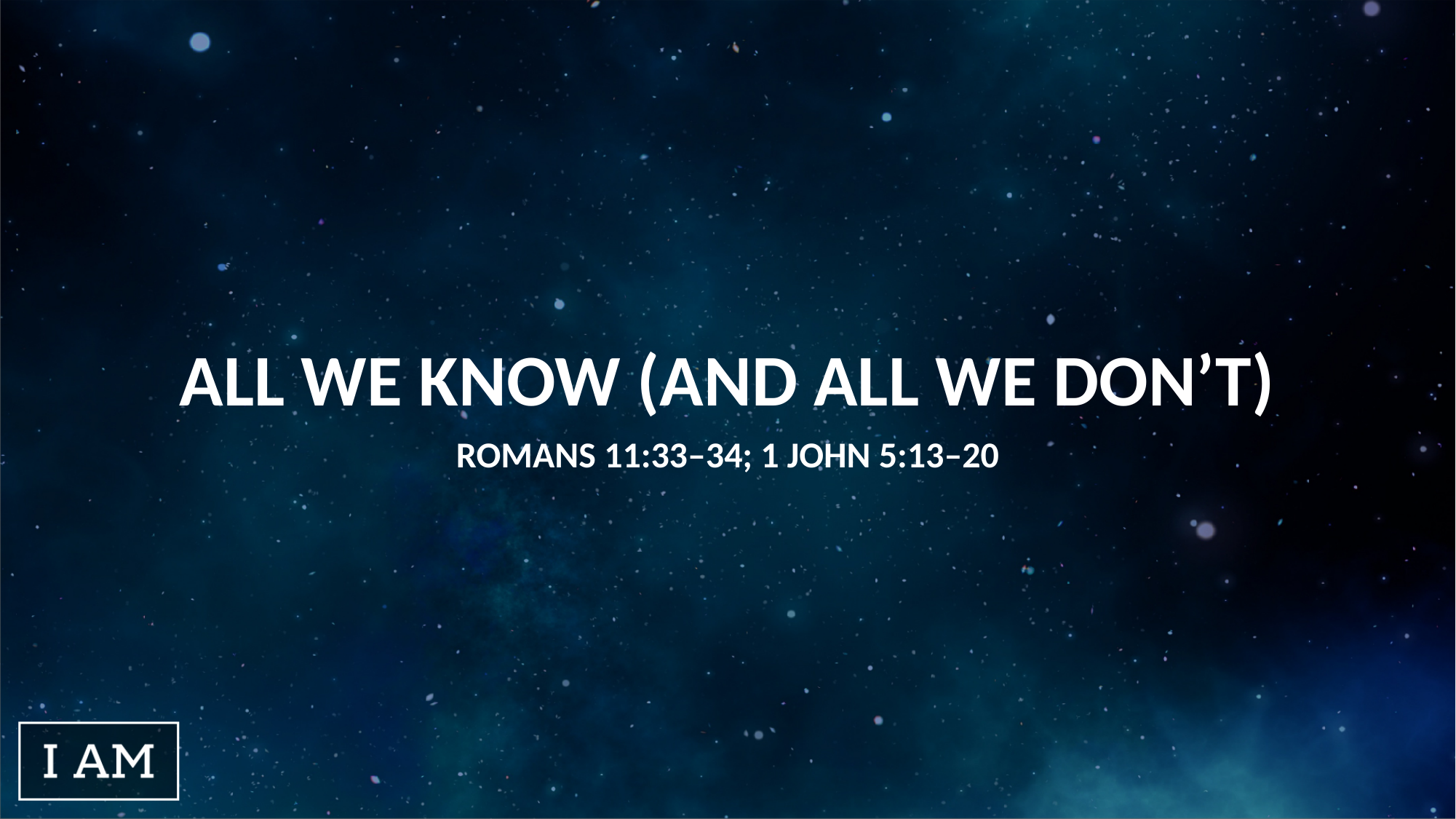

ALL WE KNOW (AND ALL WE DON’T)
ROMANS 11:33–34; 1 JOHN 5:13–20